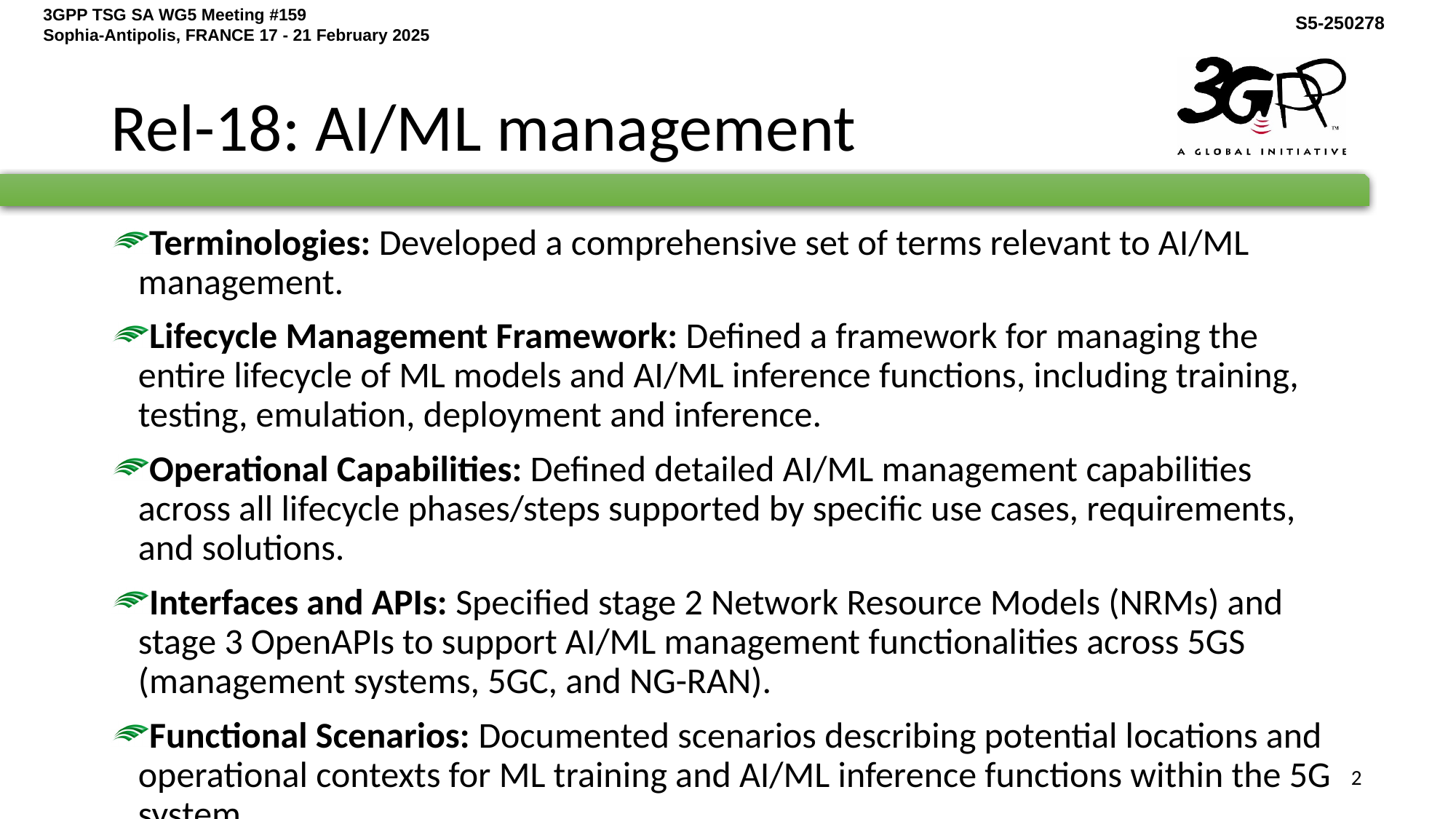

# Rel-18: AI/ML management
Terminologies: Developed a comprehensive set of terms relevant to AI/ML management.
Lifecycle Management Framework: Defined a framework for managing the entire lifecycle of ML models and AI/ML inference functions, including training, testing, emulation, deployment and inference.
Operational Capabilities: Defined detailed AI/ML management capabilities across all lifecycle phases/steps supported by specific use cases, requirements, and solutions.
Interfaces and APIs: Specified stage 2 Network Resource Models (NRMs) and stage 3 OpenAPIs to support AI/ML management functionalities across 5GS (management systems, 5GC, and NG-RAN).
Functional Scenarios: Documented scenarios describing potential locations and operational contexts for ML training and AI/ML inference functions within the 5G system.